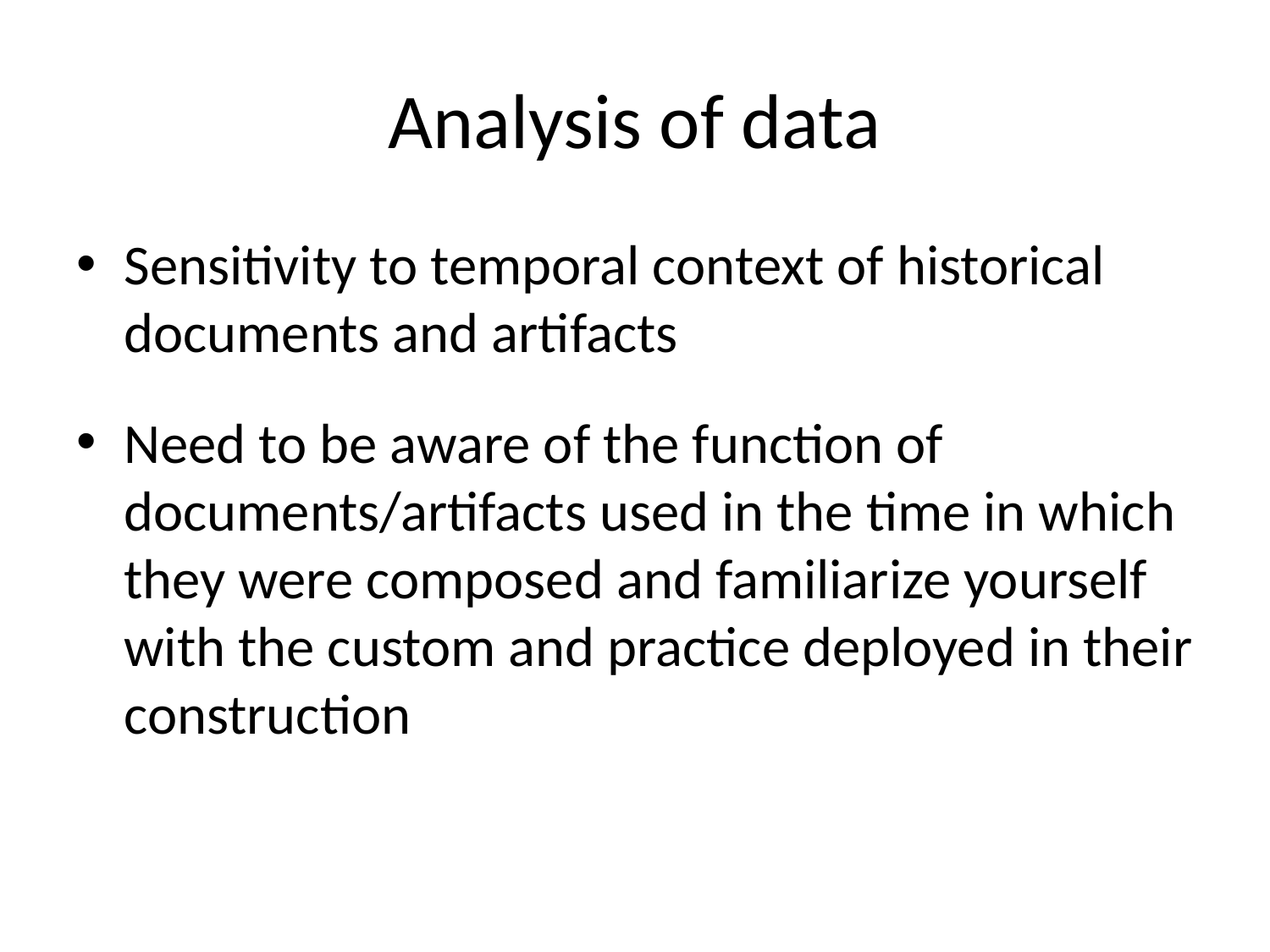

# Analysis of data
Sensitivity to temporal context of historical documents and artifacts
Need to be aware of the function of documents/artifacts used in the time in which they were composed and familiarize yourself with the custom and practice deployed in their construction